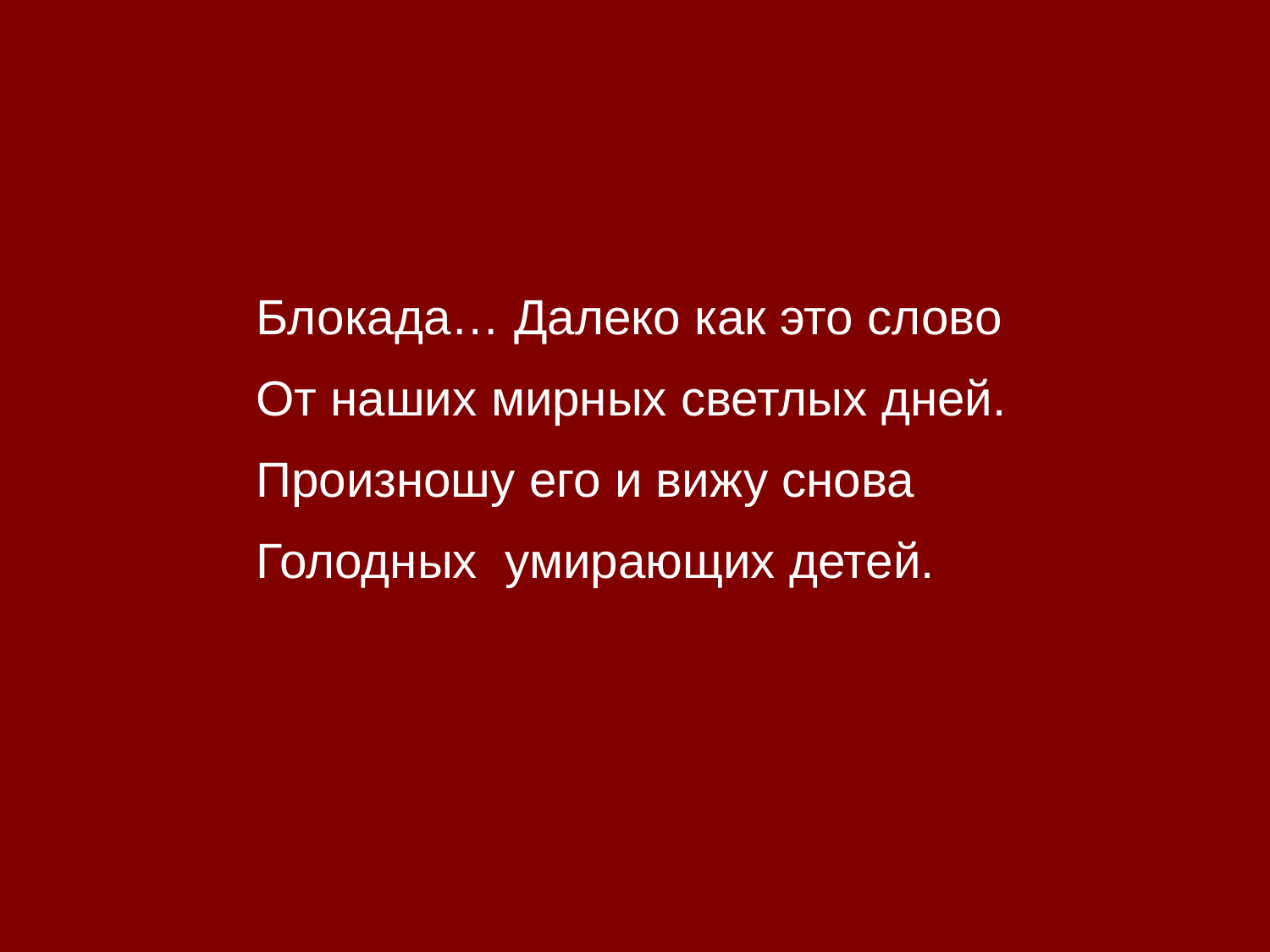

Блокада… Далеко как это слово
От наших мирных светлых дней.
Произношу его и вижу снова
Голодных  умирающих детей.